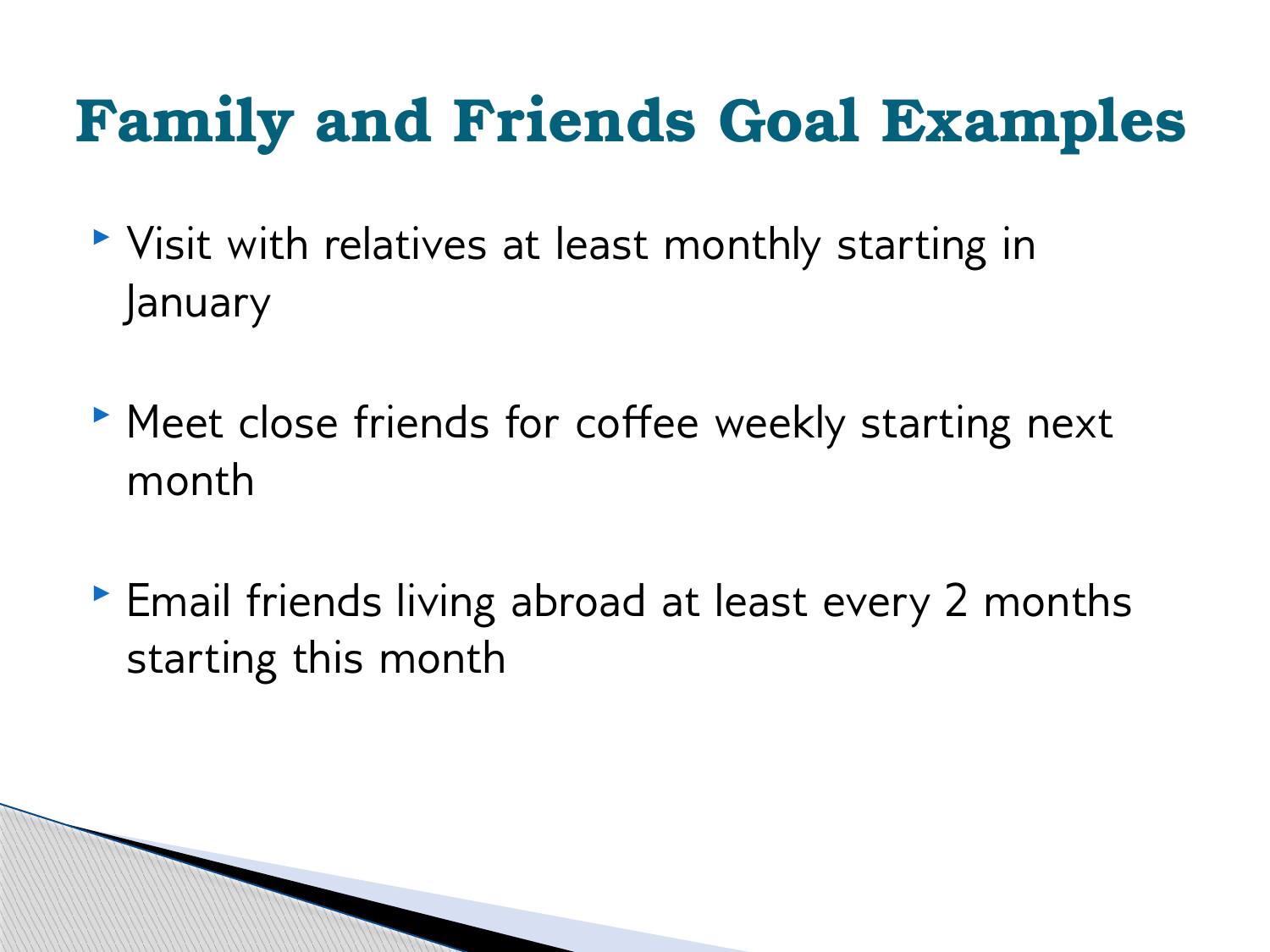

# Family and Friends Goal Examples
Visit with relatives at least monthly starting in January
Meet close friends for coffee weekly starting next month
Email friends living abroad at least every 2 months starting this month